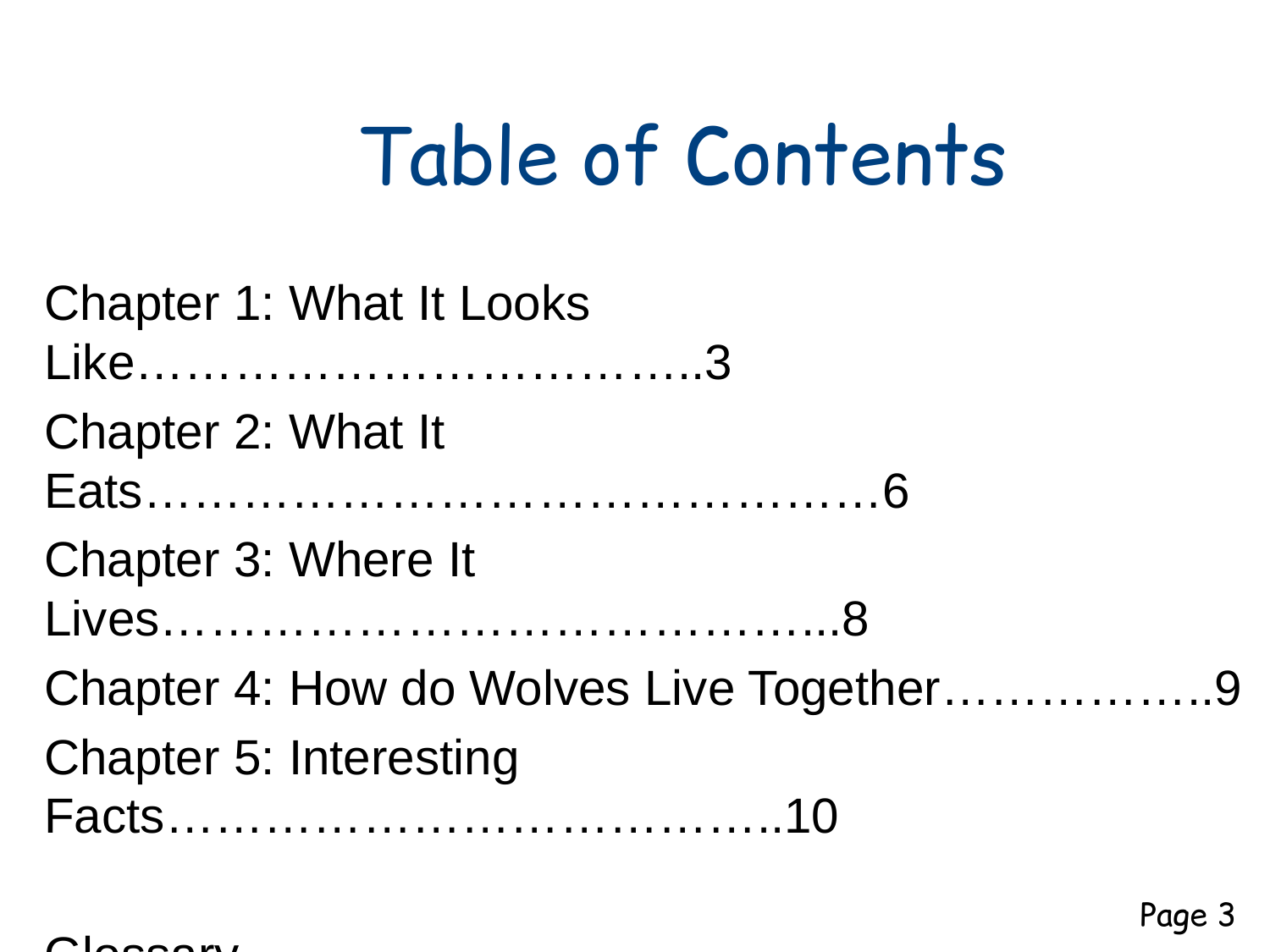

# Table of Contents
Chapter 1: What It Looks Like……………………………..3
Chapter 2: What It Eats………………………………………6
Chapter 3: Where It Lives…………………………………...8
Chapter 4: How do Wolves Live Together……………..9
Chapter 5: Interesting Facts………………………………..10

Glossary
About the Author